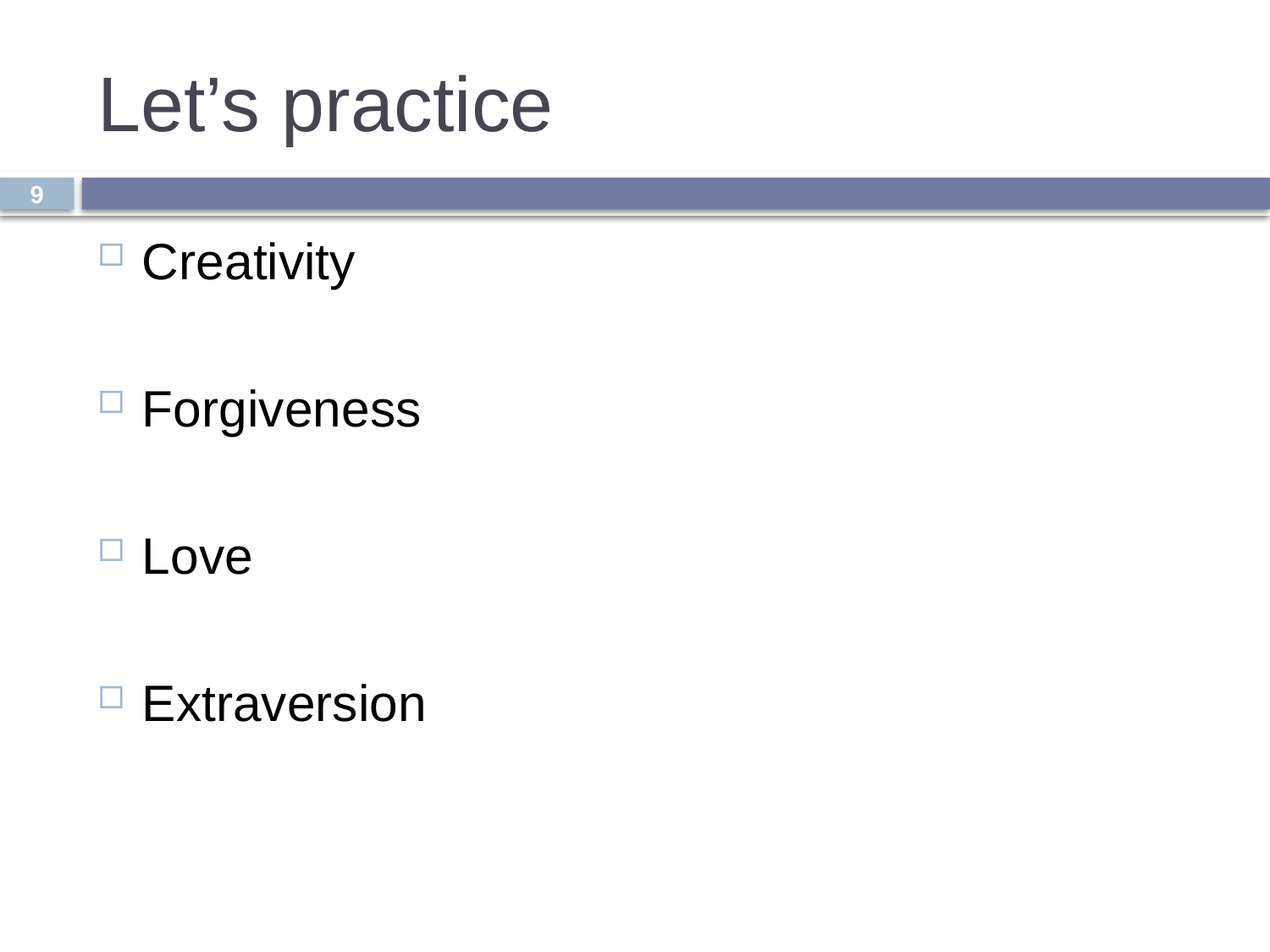

# Let’s practice
9
Creativity

Forgiveness

Love

Extraversion